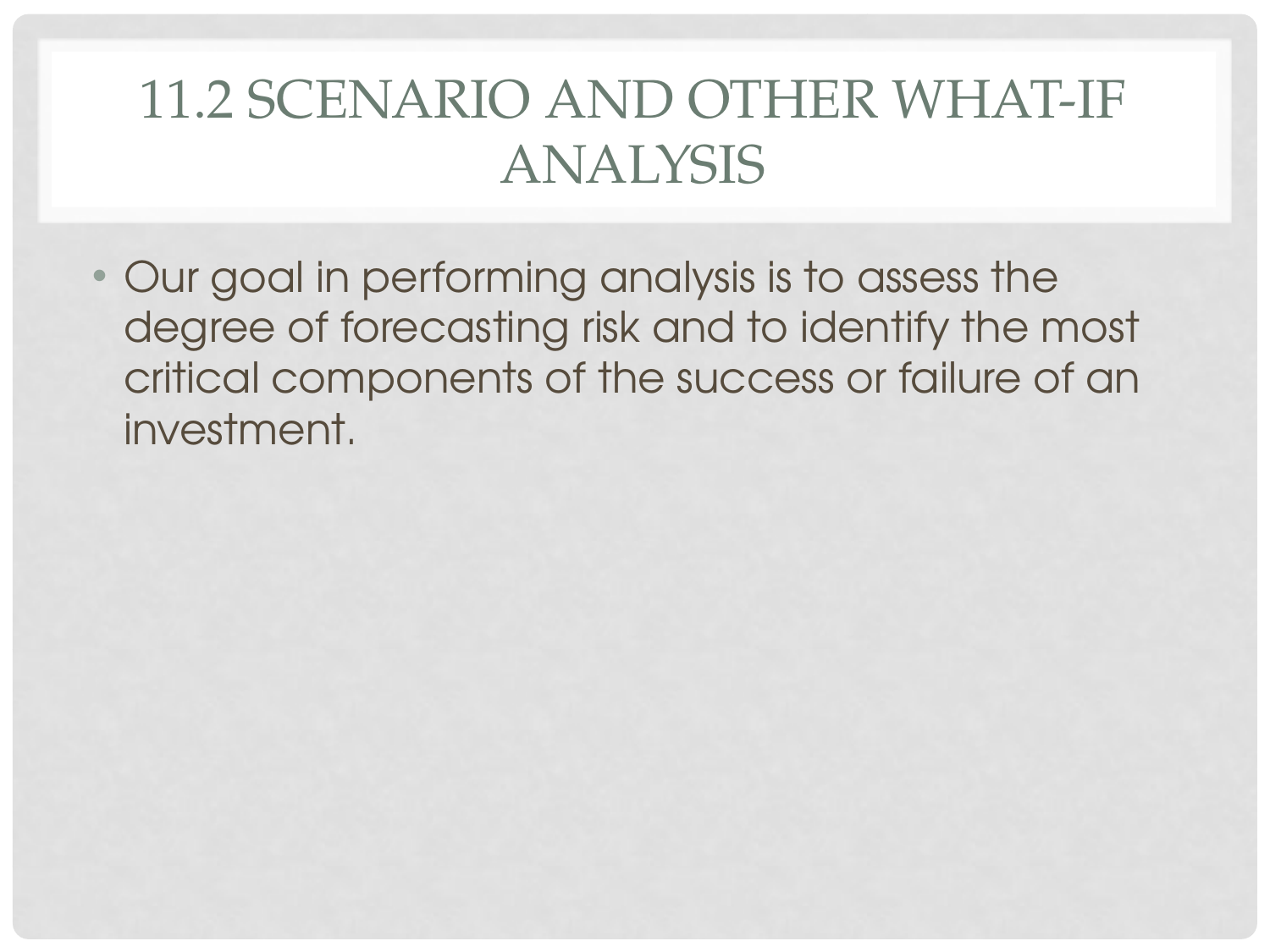

# 11.2 scenario and other what-if analysis
Our goal in performing analysis is to assess the degree of forecasting risk and to identify the most critical components of the success or failure of an investment.